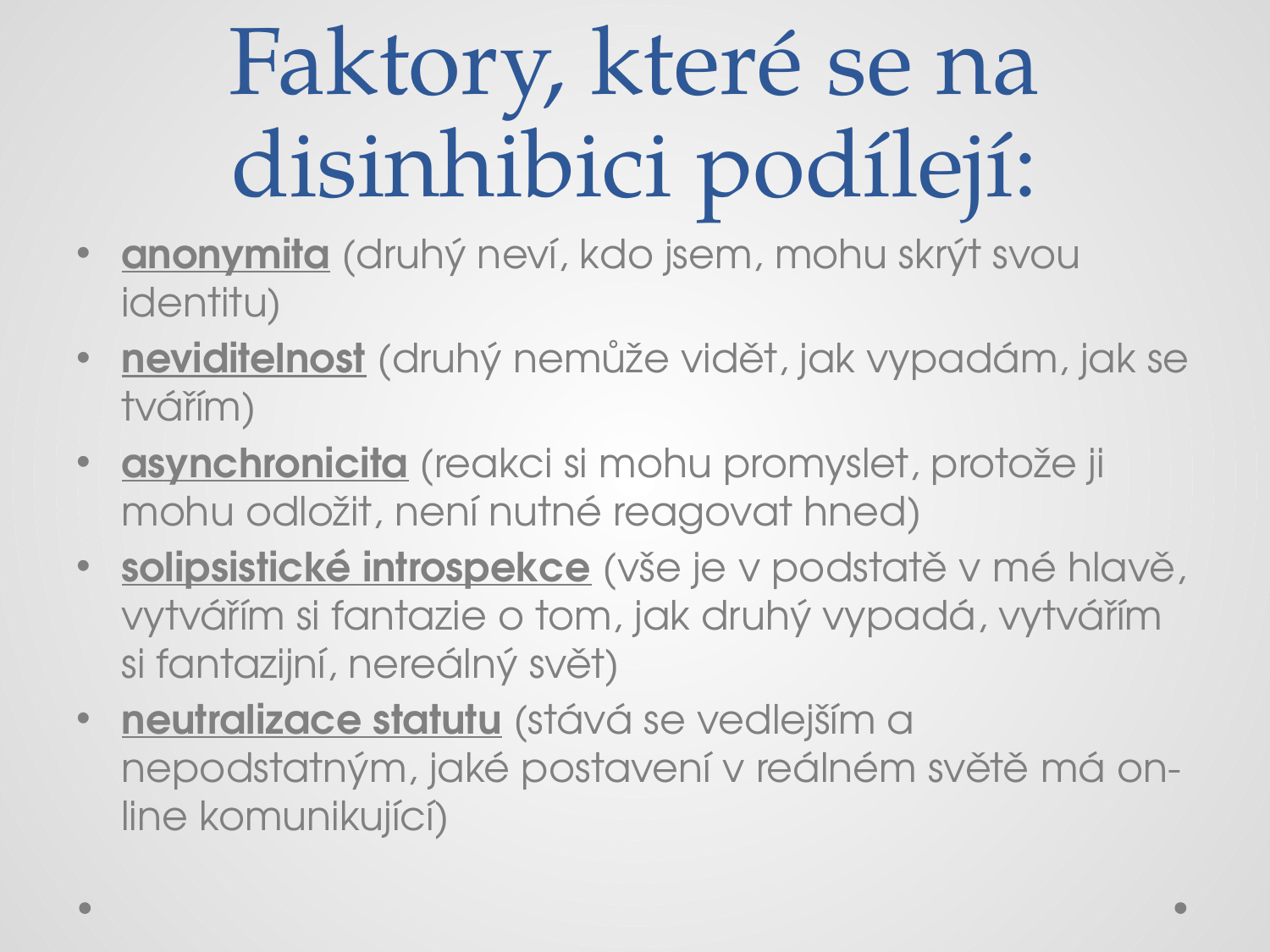

# Faktory, které se na disinhibici podílejí:
anonymita (druhý neví, kdo jsem, mohu skrýt svou identitu)
neviditelnost (druhý nemůže vidět, jak vypadám, jak se tvářím)
asynchronicita (reakci si mohu promyslet, protože ji mohu odložit, není nutné reagovat hned)
solipsistické introspekce (vše je v podstatě v mé hlavě, vytvářím si fantazie o tom, jak druhý vypadá, vytvářím si fantazijní, nereálný svět)
neutralizace statutu (stává se vedlejším a nepodstatným, jaké postavení v reálném světě má on-line komunikující)